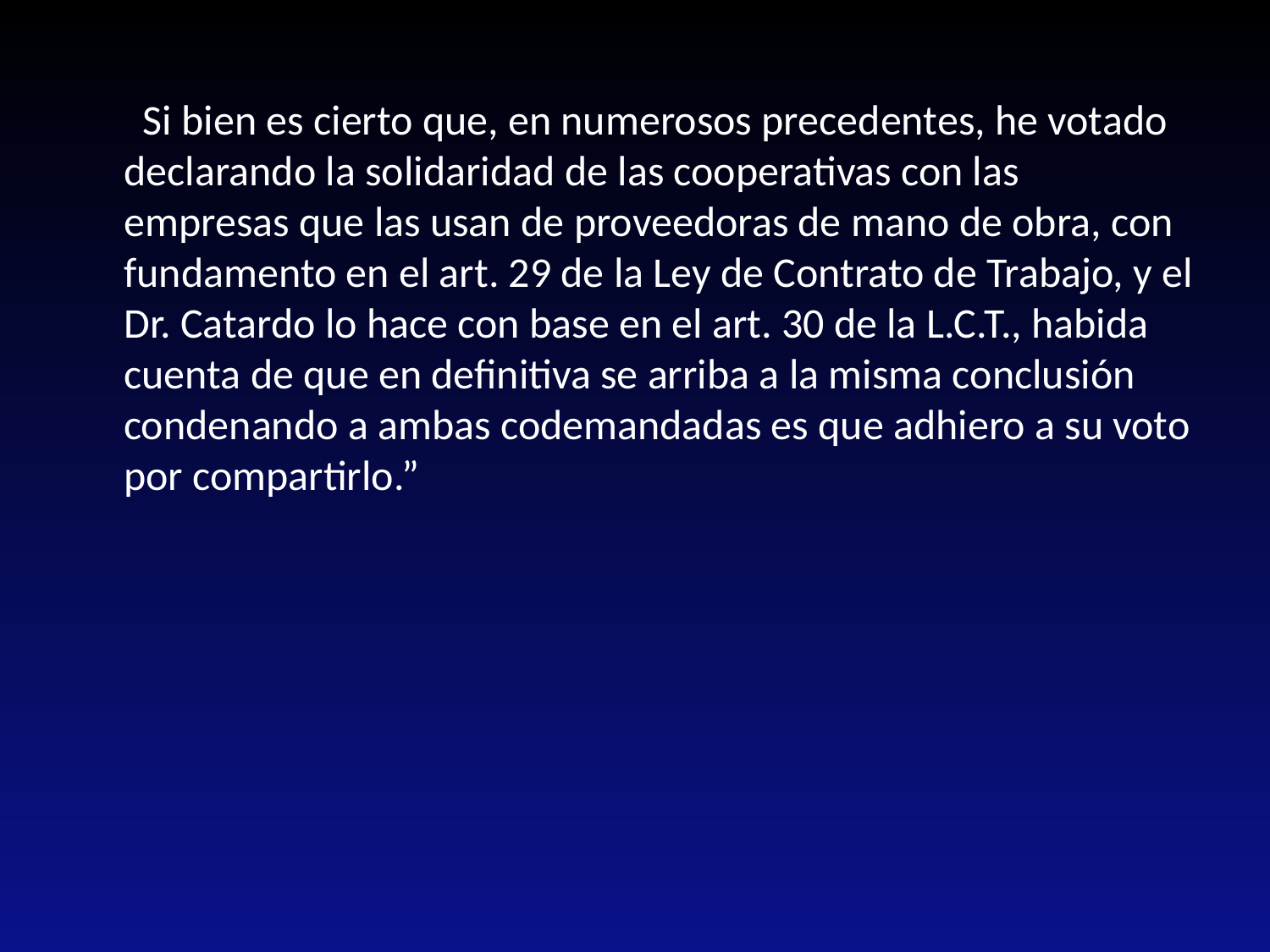

Si bien es cierto que, en numerosos precedentes, he votado declarando la solidaridad de las cooperativas con las empresas que las usan de proveedoras de mano de obra, con fundamento en el art. 29 de la Ley de Contrato de Trabajo, y el Dr. Catardo lo hace con base en el art. 30 de la L.C.T., habida cuenta de que en definitiva se arriba a la misma conclusión condenando a ambas codemandadas es que adhiero a su voto por compartirlo.”